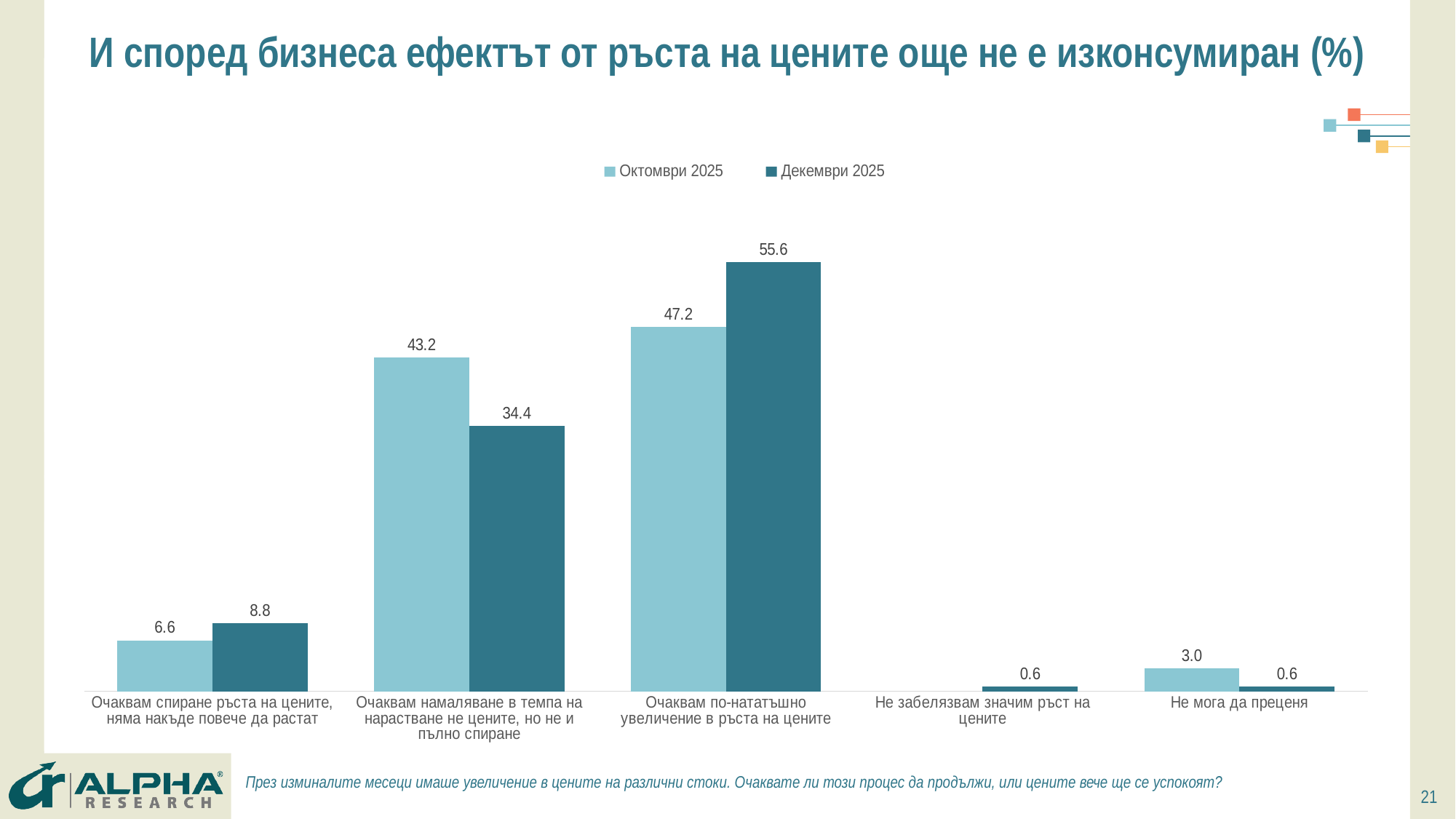

# И според бизнеса ефектът от ръста на цените още не е изконсумиран (%)

### Chart

| Category | Октомври 2025 | Декември 2025 |
|---|---|---|
| Очаквам спиране ръста на цените, няма накъде повече да растат | 6.6 | 8.799999999999999 |
| Очаквам намаляване в темпа на нарастване не цените, но не и пълно спиране | 43.2 | 34.4 |
| Очаквам по-нататъшно увеличение в ръста на цените | 47.2 | 55.60000000000001 |
| Не забелязвам значим ръст на цените | None | 0.6 |
| Не мога да преценя | 3.0 | 0.6 |
През изминалите месеци имаше увеличение в цените на различни стоки. Очаквате ли този процес да продължи, или цените вече ще се успокоят?
21